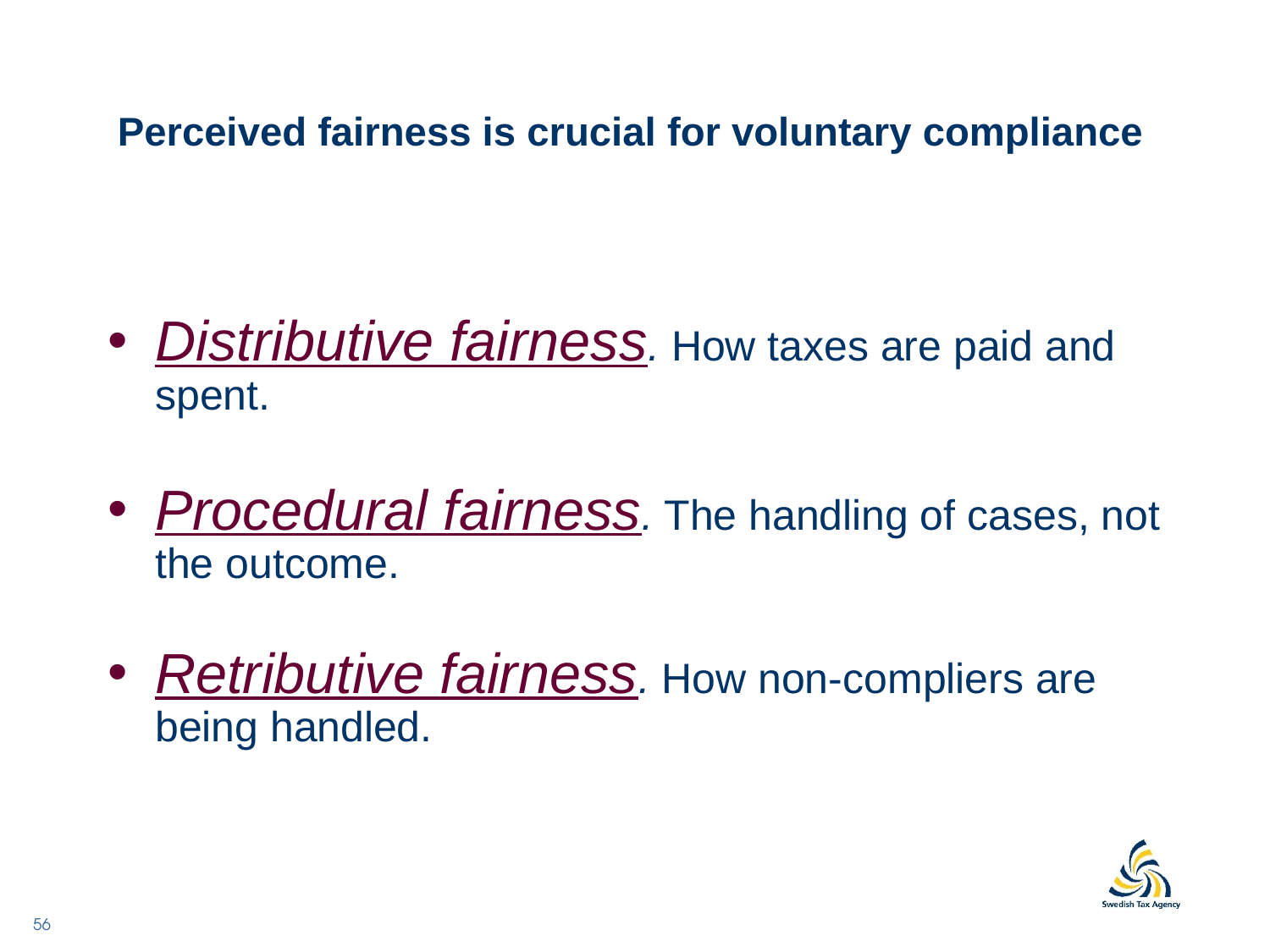

Perceived fairness is crucial for voluntary compliance
Distributive fairness. How taxes are paid and spent.
Procedural fairness. The handling of cases, not the outcome.
Retributive fairness. How non-compliers are being handled.
56